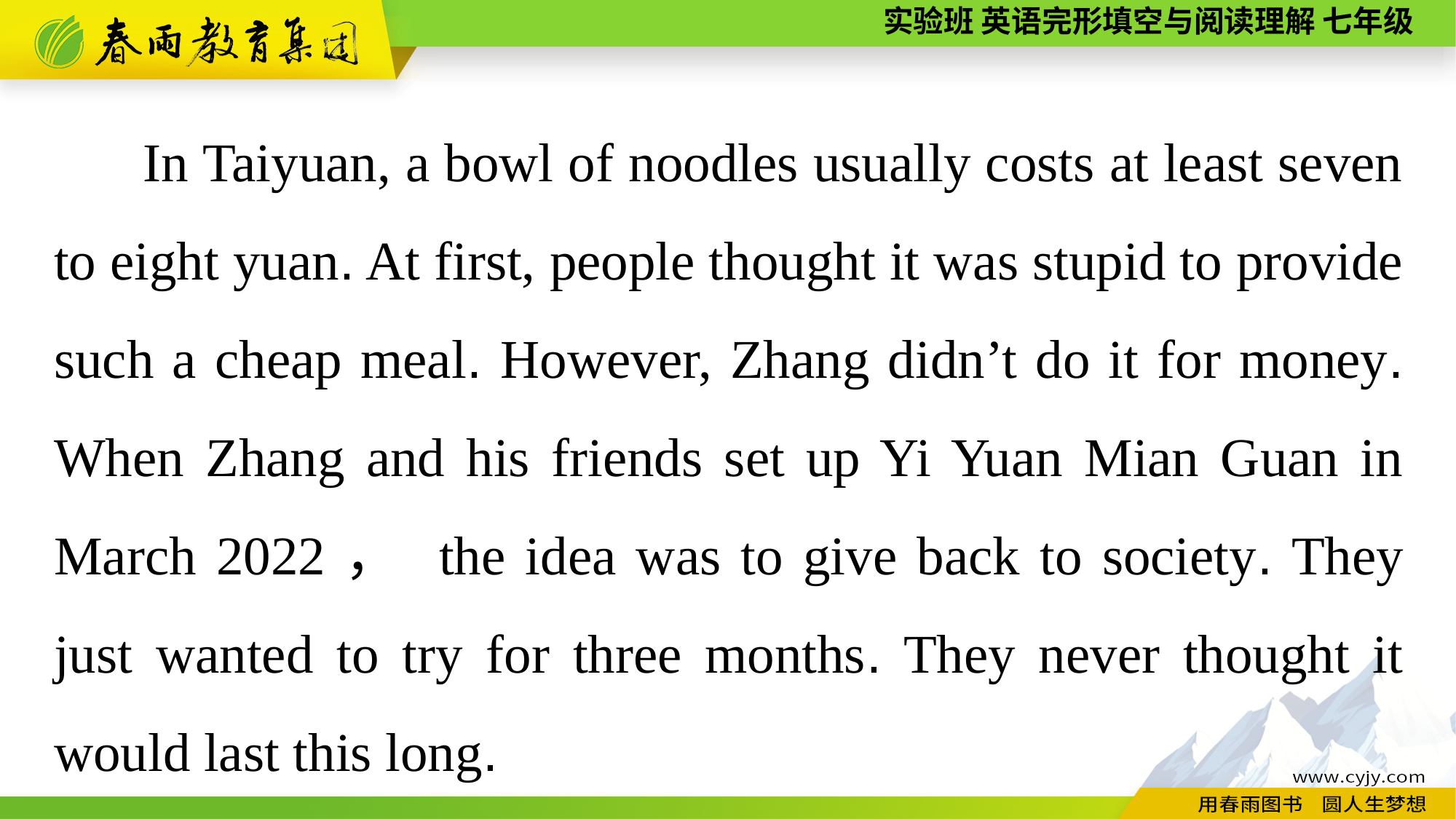

In Taiyuan, a bowl of noodles usually costs at least seven to eight yuan. At first, people thought it was stupid to provide such a cheap meal. However, Zhang didn’t do it for money. When Zhang and his friends set up Yi Yuan Mian Guan in March 2022， the idea was to give back to society. They just wanted to try for three months. They never thought it would last this long.